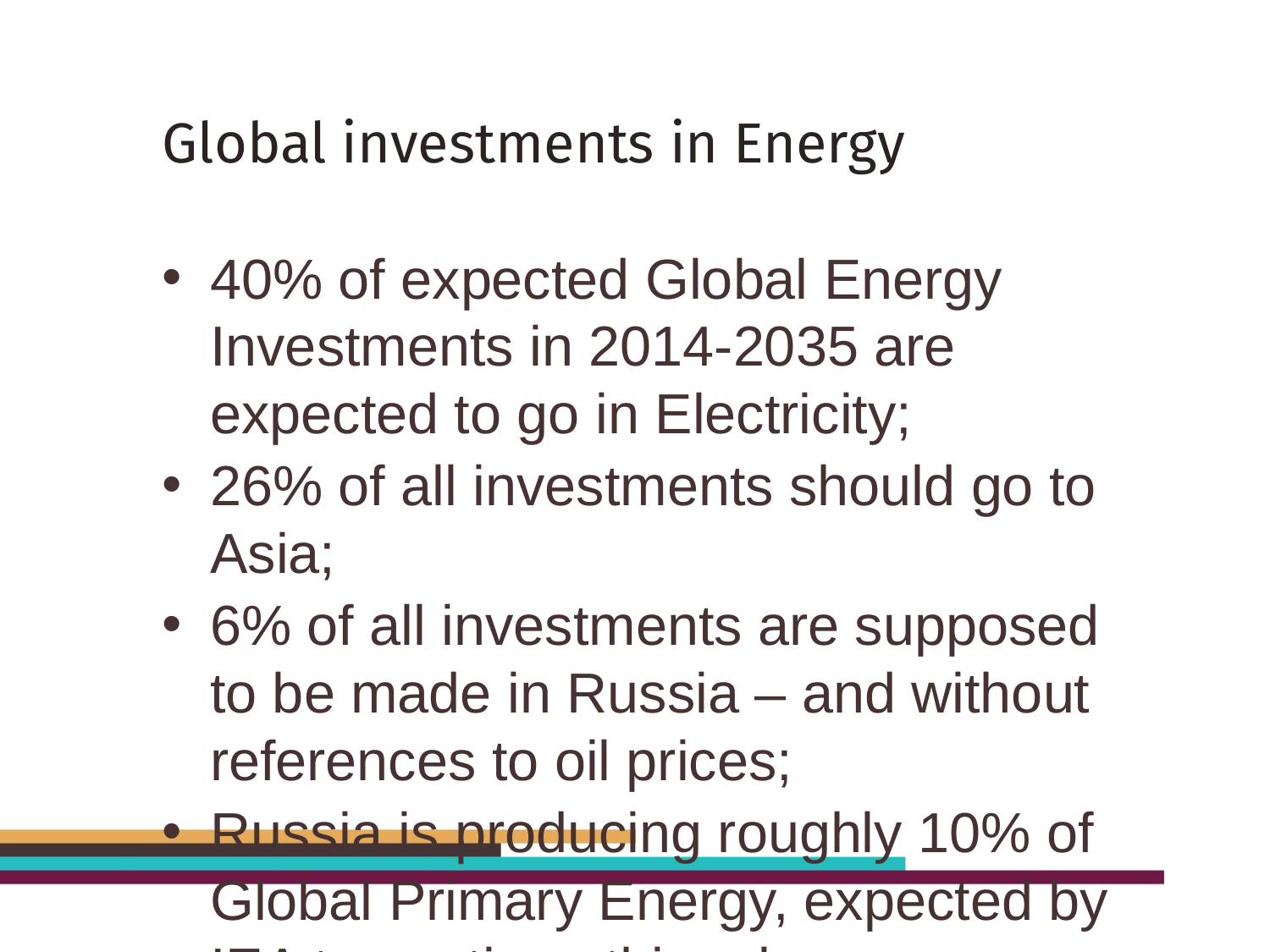

# Global investments in Energy
40% of expected Global Energy Investments in 2014-2035 are expected to go in Electricity;
26% of all investments should go to Asia;
6% of all investments are supposed to be made in Russia – and without references to oil prices;
Russia is producing roughly 10% of Global Primary Energy, expected by IEA to continue this role